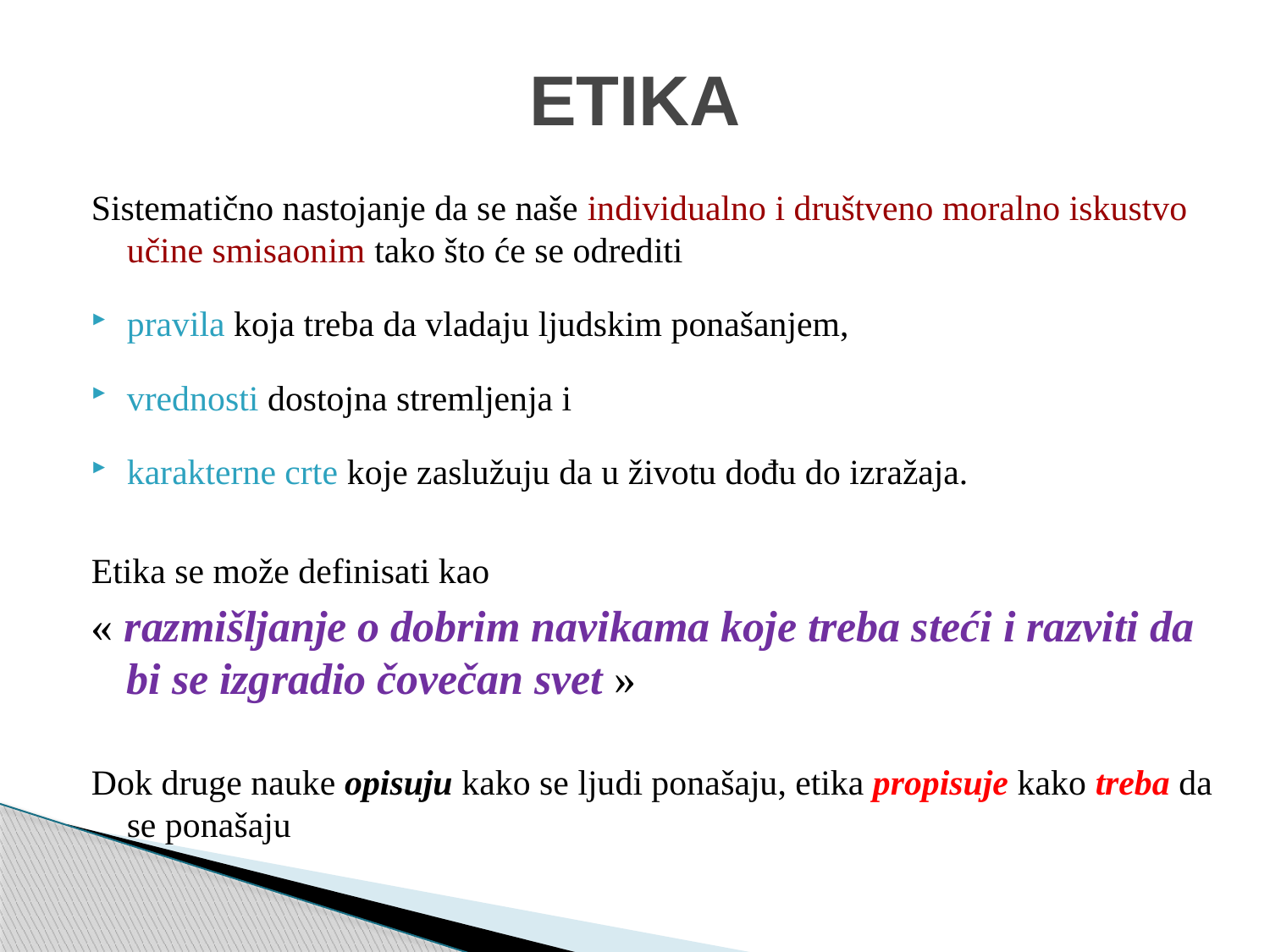

# ETIKA
Sistematično nastojanje da se naše individualno i društveno moralno iskustvo učine smisaonim tako što će se odrediti
pravila koja treba da vladaju ljudskim ponašanjem,
vrednosti dostojna stremljenja i
karakterne crte koje zaslužuju da u životu dođu do izražaja.

Etika se može definisati kao
« razmišljanje o dobrim navikama koje treba steći i razviti da bi se izgradio čovečan svet »

Dok druge nauke opisuju kako se ljudi ponašaju, etika propisuje kako treba da se ponašaju